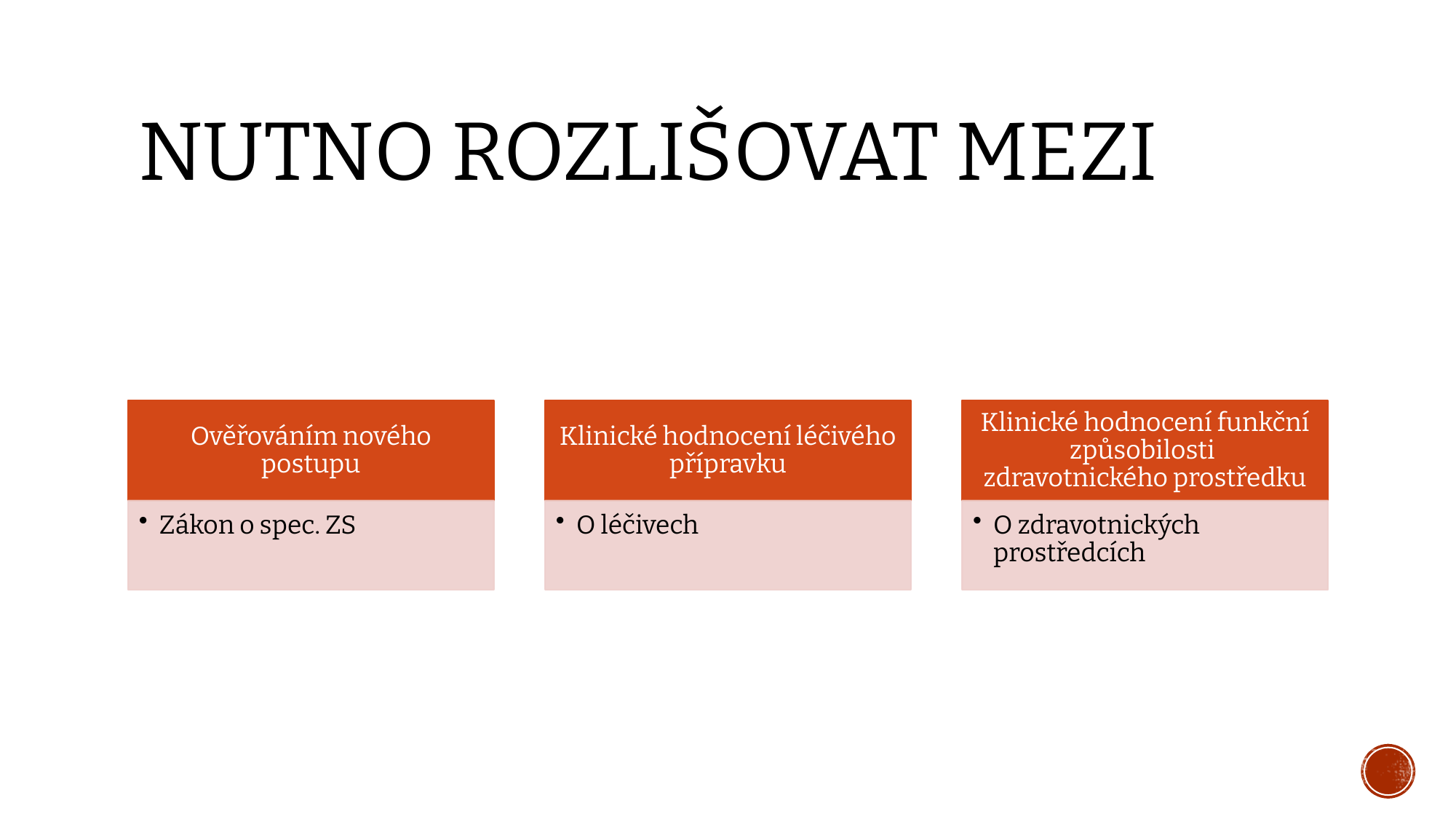

# Nutno rozlišovat mezi
Ověřováním nového postupu
Zákon o spec. ZS
Klinické hodnocení léčivého přípravku
O léčivech
Klinické hodnocení funkční způsobilosti  zdravotnického prostředku
O zdravotnických prostředcích